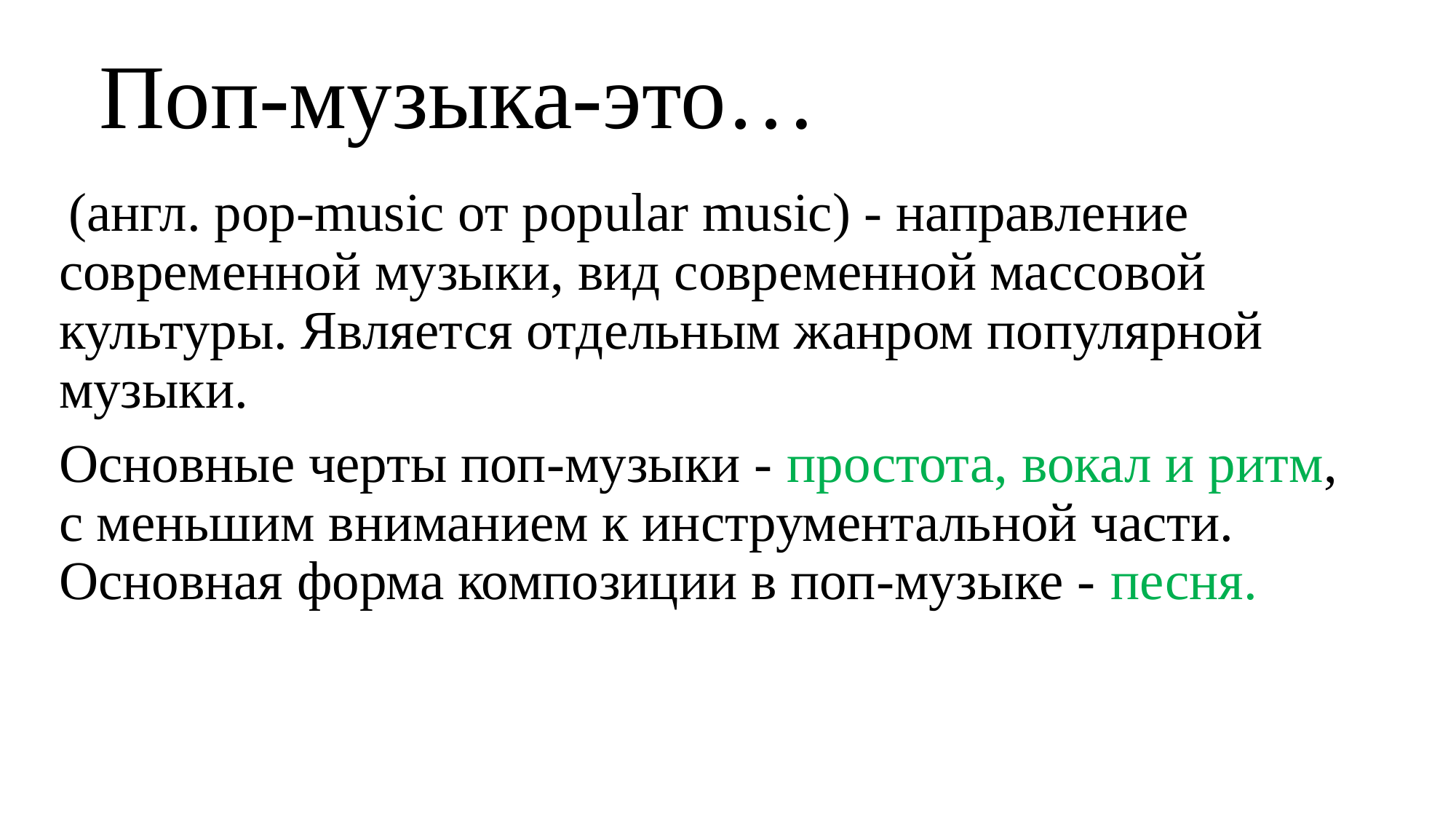

# Поп-музыка-это…
 (англ. pop-music от popular music) - направление современной музыки, вид современной массовой культуры. Является отдельным жанром популярной музыки.
Основные черты поп-музыки - простота, вокал и ритм, с меньшим вниманием к инструментальной части. Основная форма композиции в поп-музыке - песня.